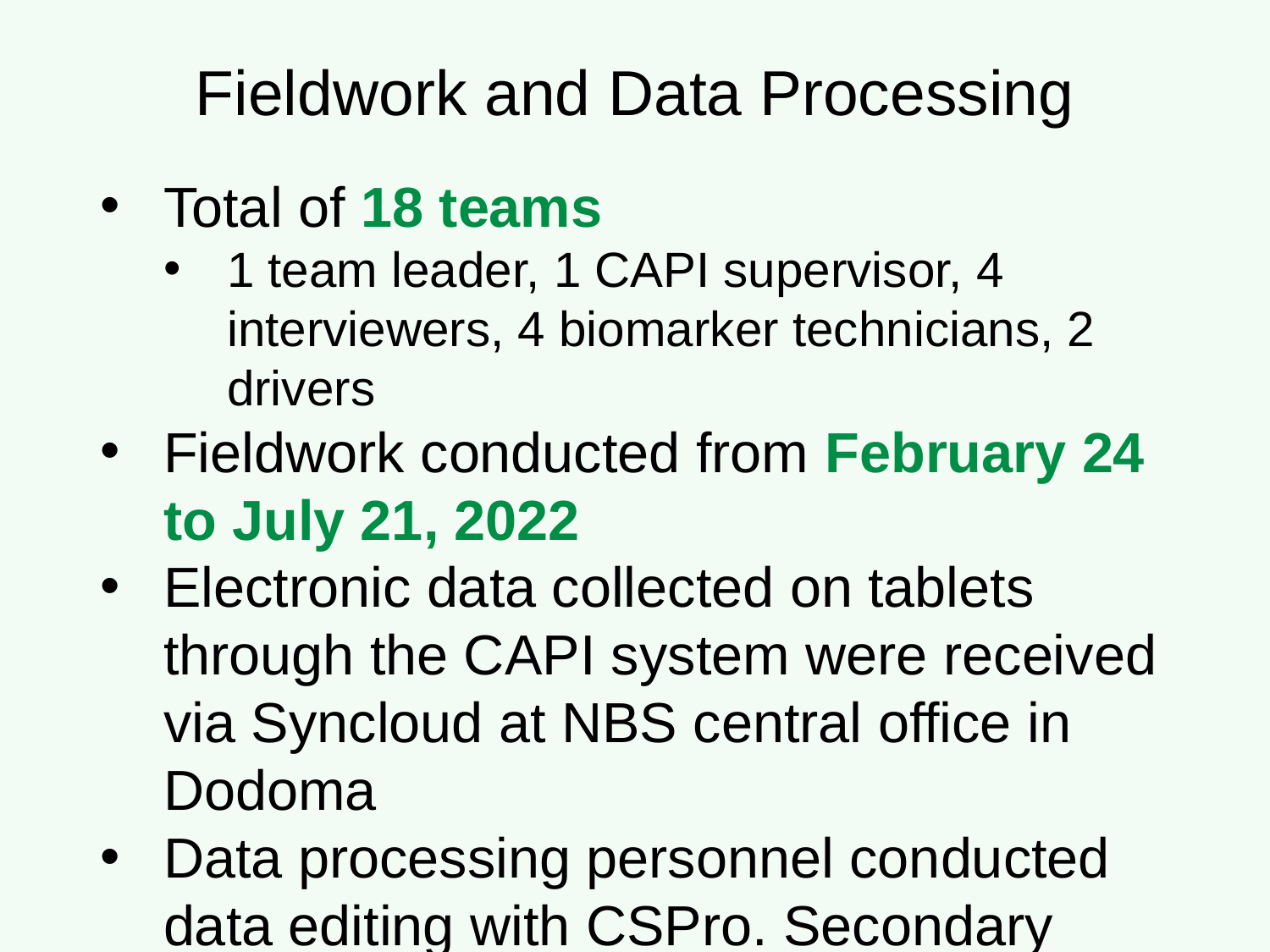

# Fieldwork and Data Processing
Total of 18 teams
1 team leader, 1 CAPI supervisor, 4 interviewers, 4 biomarker technicians, 2 drivers
Fieldwork conducted from February 24 to July 21, 2022
Electronic data collected on tablets through the CAPI system were received via Syncloud at NBS central office in Dodoma
Data processing personnel conducted data editing with CSPro. Secondary editing and data processing completed in October 2022